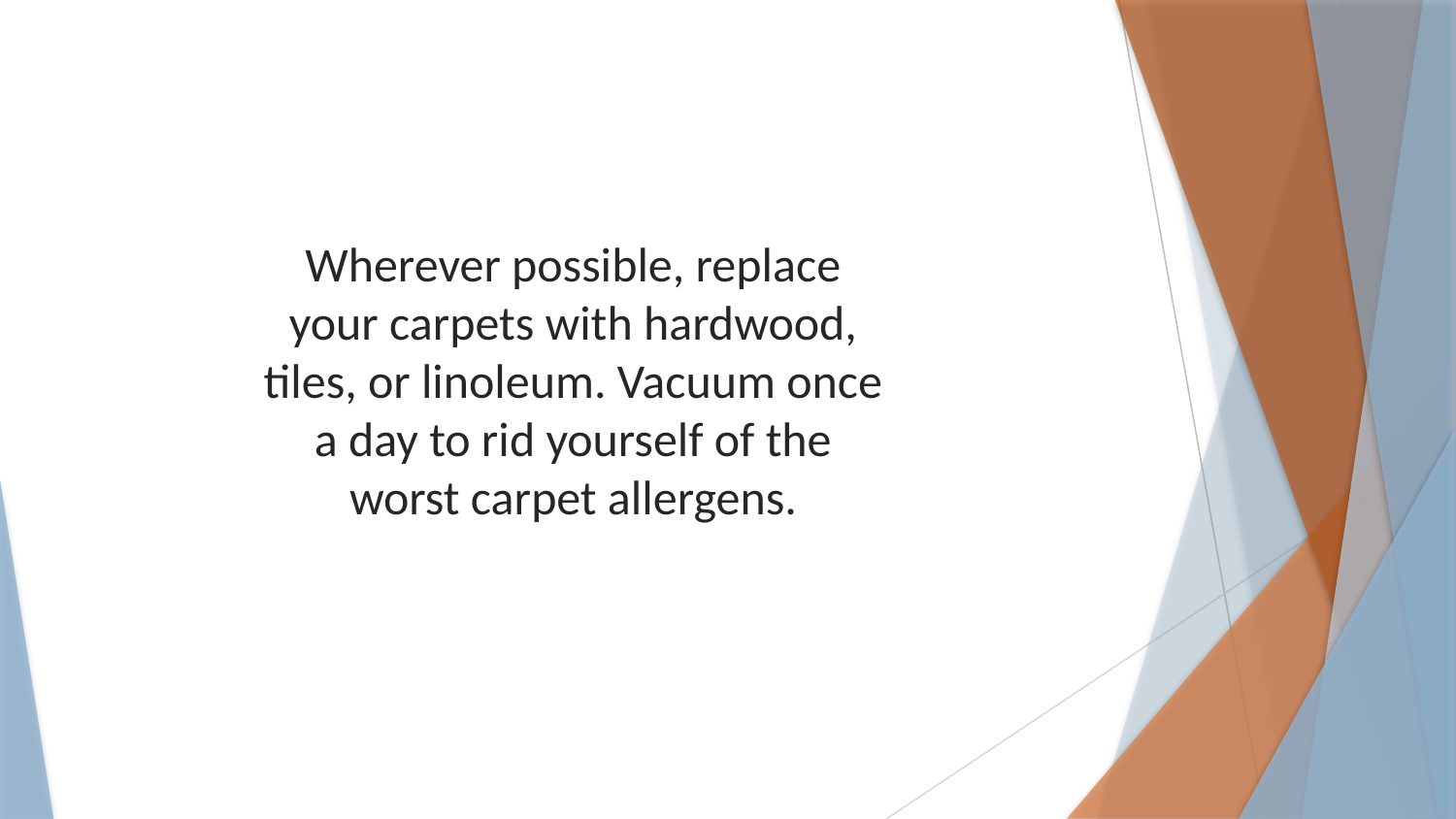

Wherever possible, replace your carpets with hardwood, tiles, or linoleum. Vacuum once a day to rid yourself of the worst carpet allergens.